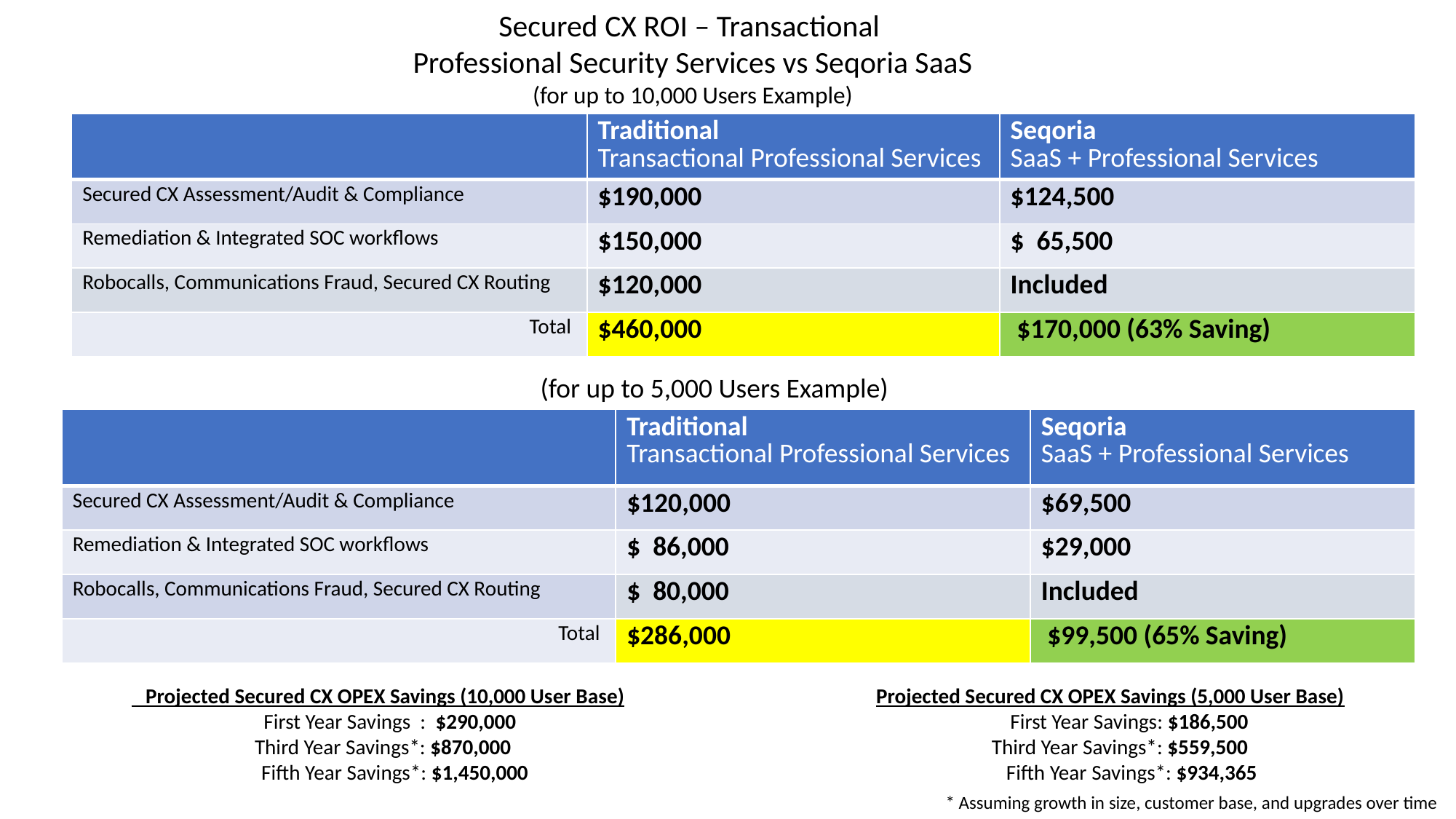

Secured CX ROI – Transactional
Professional Security Services vs Seqoria SaaS
(for up to 10,000 Users Example)
|  | Traditional Transactional Professional Services | Seqoria SaaS + Professional Services |
| --- | --- | --- |
| Secured CX Assessment/Audit & Compliance | $190,000 | $124,500 |
| Remediation & Integrated SOC workflows | $150,000 | $ 65,500 |
| Robocalls, Communications Fraud, Secured CX Routing | $120,000 | Included |
| Total | $460,000 | $170,000 (63% Saving) |
(for up to 5,000 Users Example)
|  | Traditional Transactional Professional Services | Seqoria SaaS + Professional Services |
| --- | --- | --- |
| Secured CX Assessment/Audit & Compliance | $120,000 | $69,500 |
| Remediation & Integrated SOC workflows | $ 86,000 | $29,000 |
| Robocalls, Communications Fraud, Secured CX Routing | $ 80,000 | Included |
| Total | $286,000 | $99,500 (65% Saving) |
   Projected Secured CX OPEX Savings (10,000 User Base)
     First Year Savings  :  $290,000
  Third Year Savings*: $870,000
           Fifth Year Savings*: $1,450,000
Projected Secured CX OPEX Savings (5,000 User Base)
        First Year Savings: $186,500
    Third Year Savings*: $559,500
             Fifth Year Savings*: $934,365
* Assuming growth in size, customer base, and upgrades over time